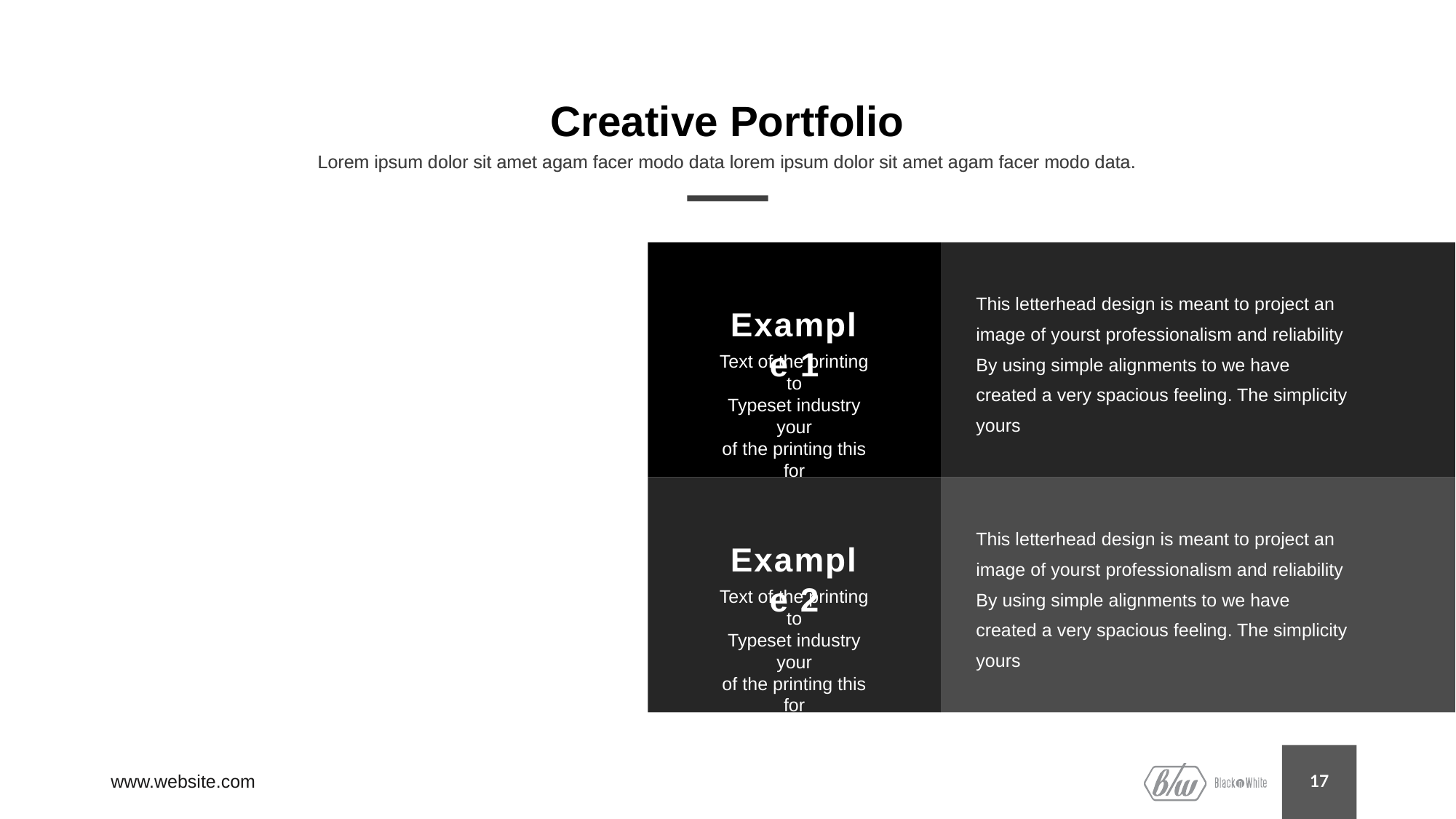

# Creative Portfolio

Lorem ipsum dolor sit amet agam facer modo data lorem ipsum dolor sit amet agam facer modo data.

Example 1
Text of the printing to
Typeset industry your
of the printing this for
This letterhead design is meant to project an image of yourst professionalism and reliability By using simple alignments to we have created a very spacious feeling. The simplicity yours

Example 2
Text of the printing to
Typeset industry your
of the printing this for
This letterhead design is meant to project an image of yourst professionalism and reliability By using simple alignments to we have created a very spacious feeling. The simplicity yours
www.website.com